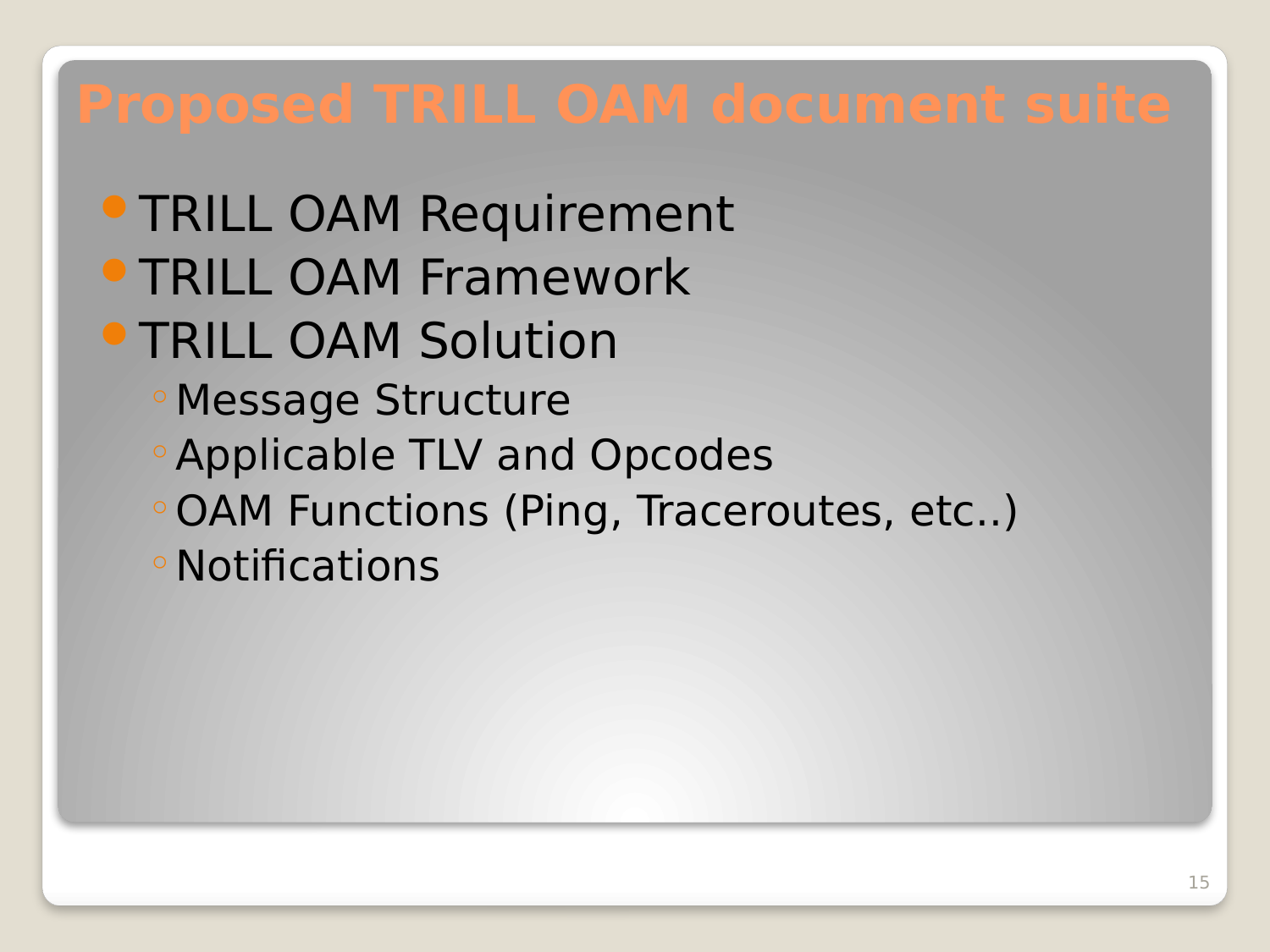

# Proposed TRILL OAM document suite
TRILL OAM Requirement
TRILL OAM Framework
TRILL OAM Solution
Message Structure
Applicable TLV and Opcodes
OAM Functions (Ping, Traceroutes, etc..)
Notifications
15